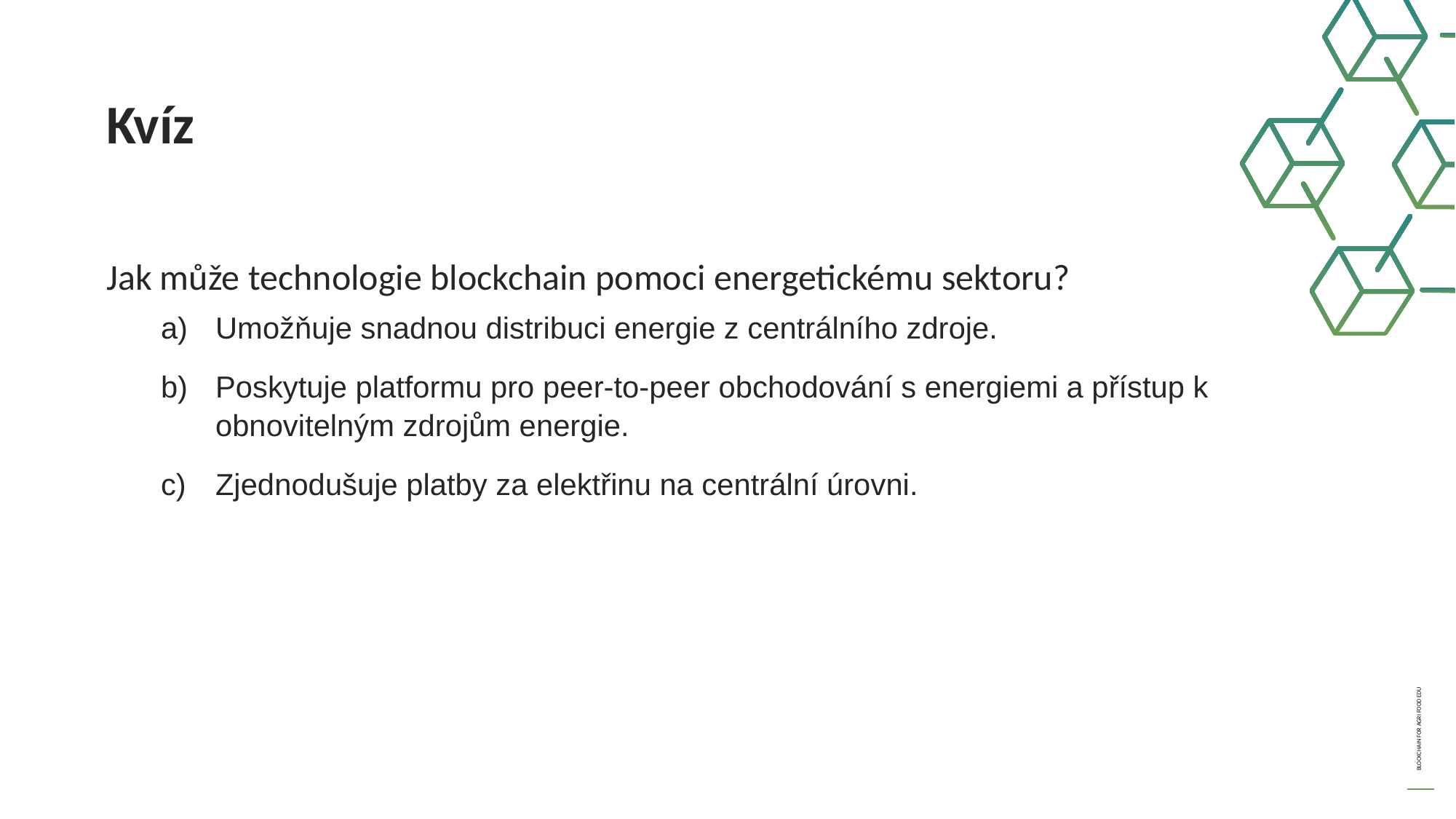

Kvíz
Jak může technologie blockchain pomoci energetickému sektoru?
Umožňuje snadnou distribuci energie z centrálního zdroje.
Poskytuje platformu pro peer-to-peer obchodování s energiemi a přístup k obnovitelným zdrojům energie.
Zjednodušuje platby za elektřinu na centrální úrovni.